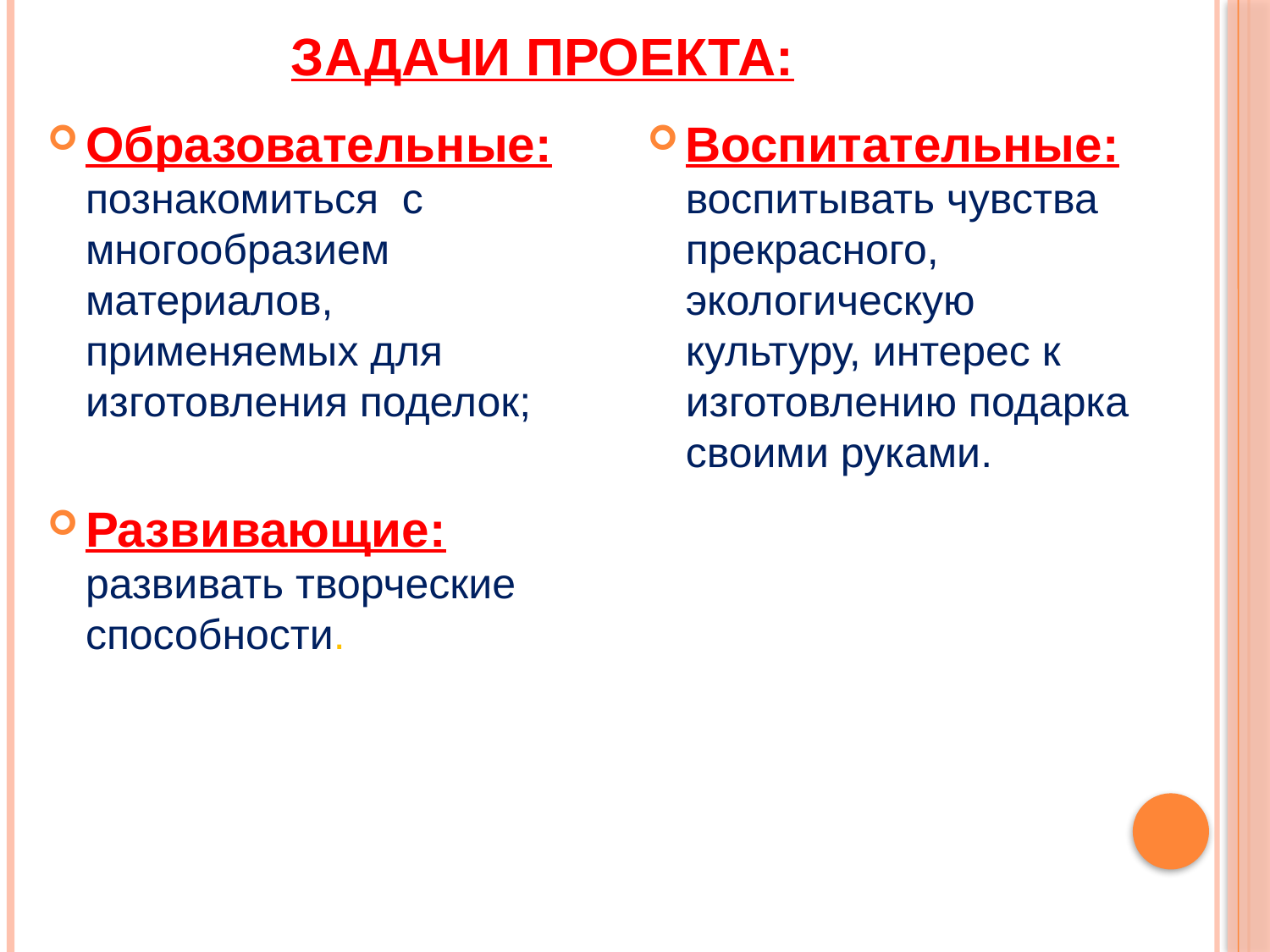

# Задачи проекта:
Образовательные: познакомиться  с  многообразием  материалов, применяемых для изготовления поделок;

Развивающие: развивать творческие способности.
Воспитательные:
воспитывать чувства прекрасного, экологическую культуру, интерес к изготовлению подарка своими руками.